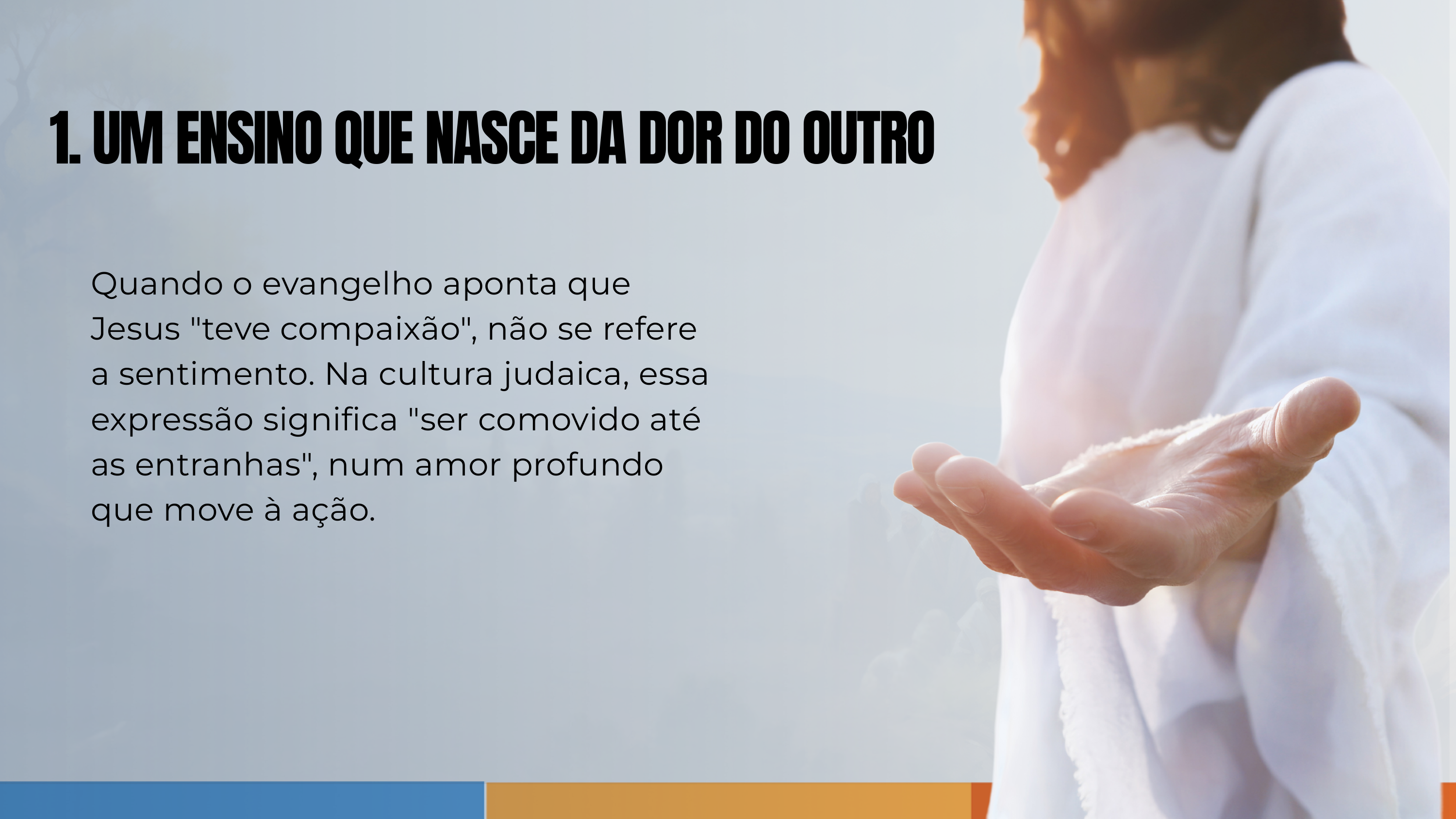

1. UM ENSINO QUE NASCE DA DOR DO OUTRO
Quando o evangelho aponta que Jesus "teve compaixão", não se refere a sentimento. Na cultura judaica, essa expressão significa "ser comovido até as entranhas", num amor profundo que move à ação.